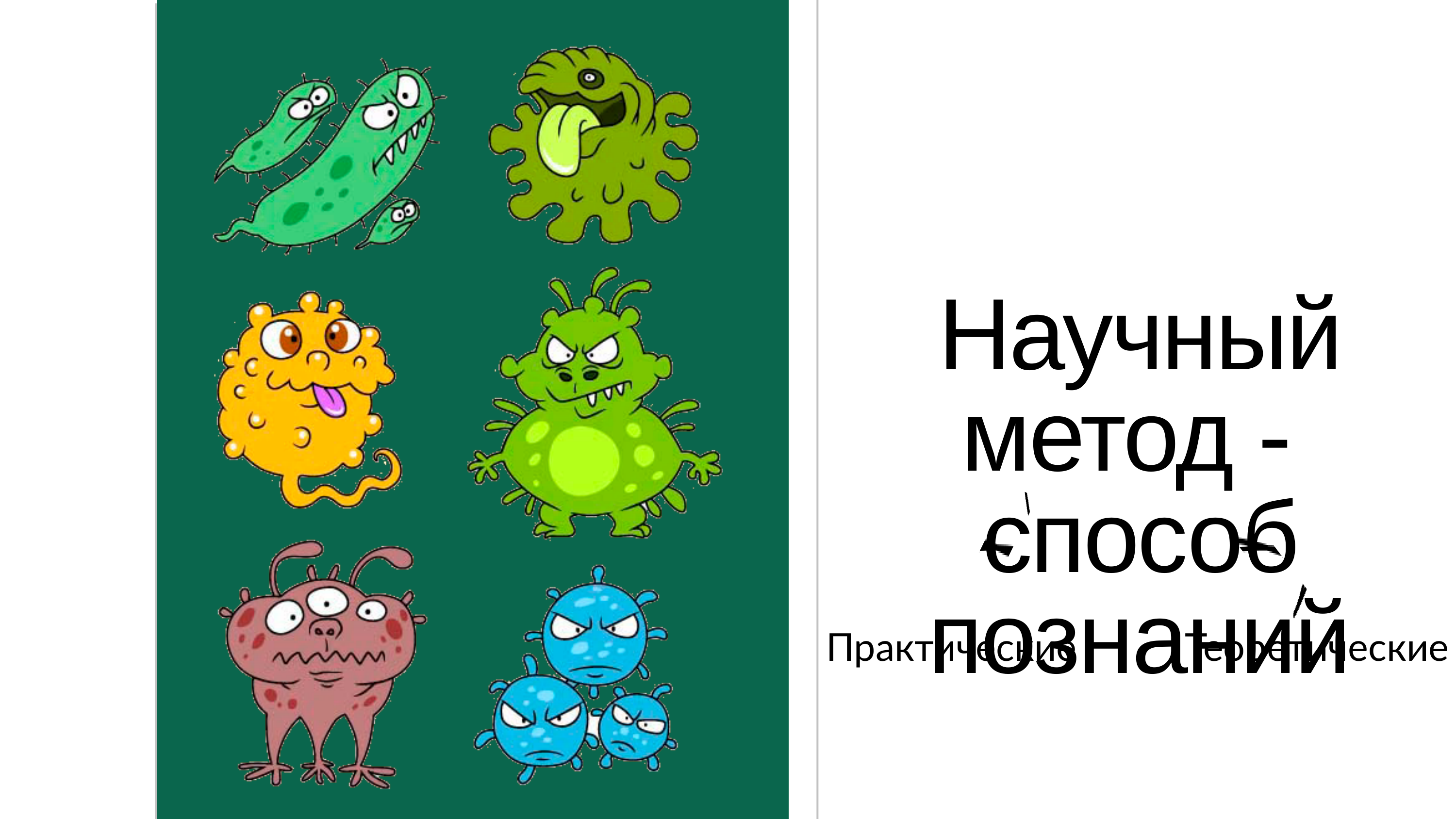

Научный метод -
способ познаний

Практические
Теоретические